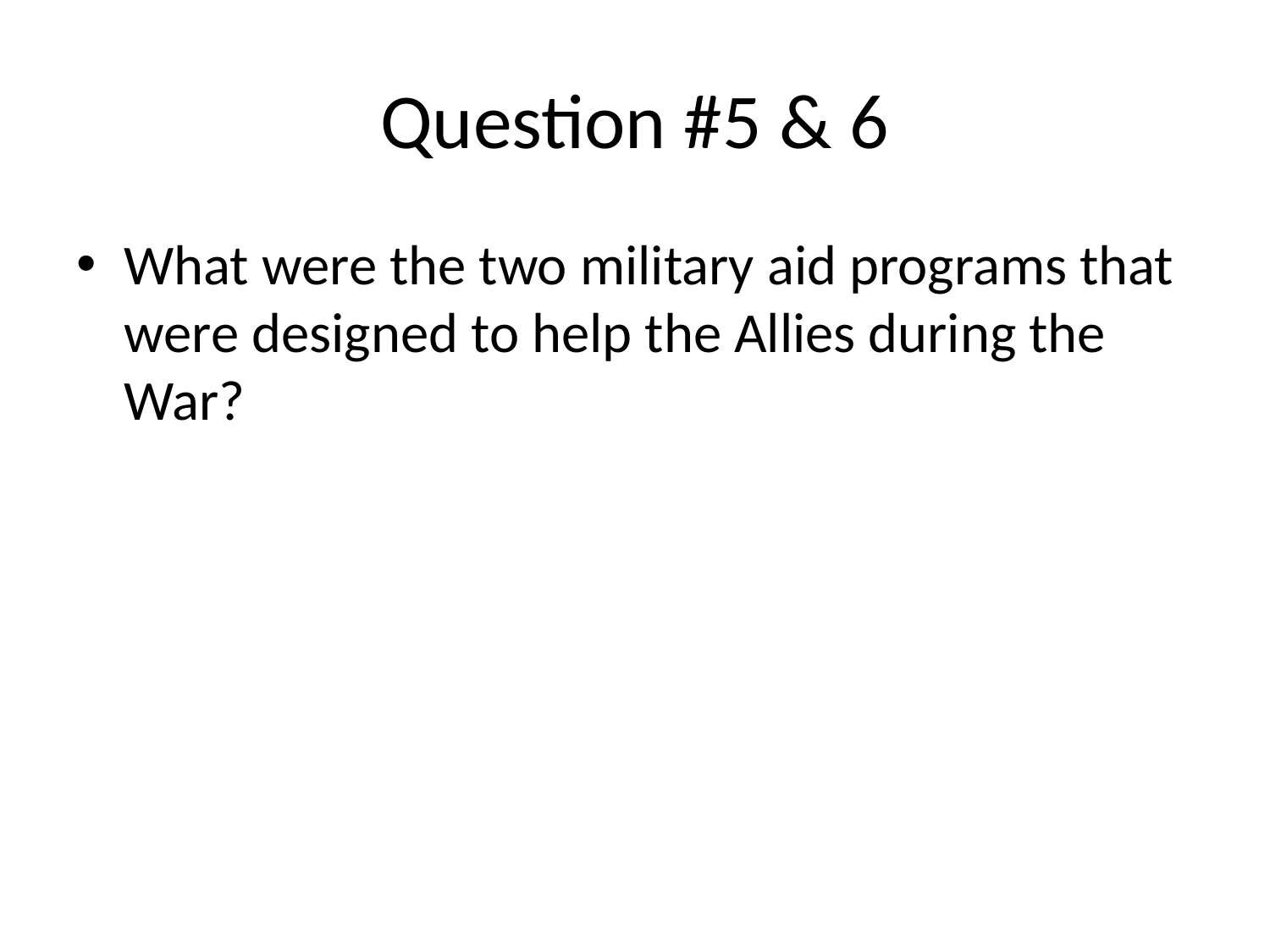

# Question #5 & 6
What were the two military aid programs that were designed to help the Allies during the War?